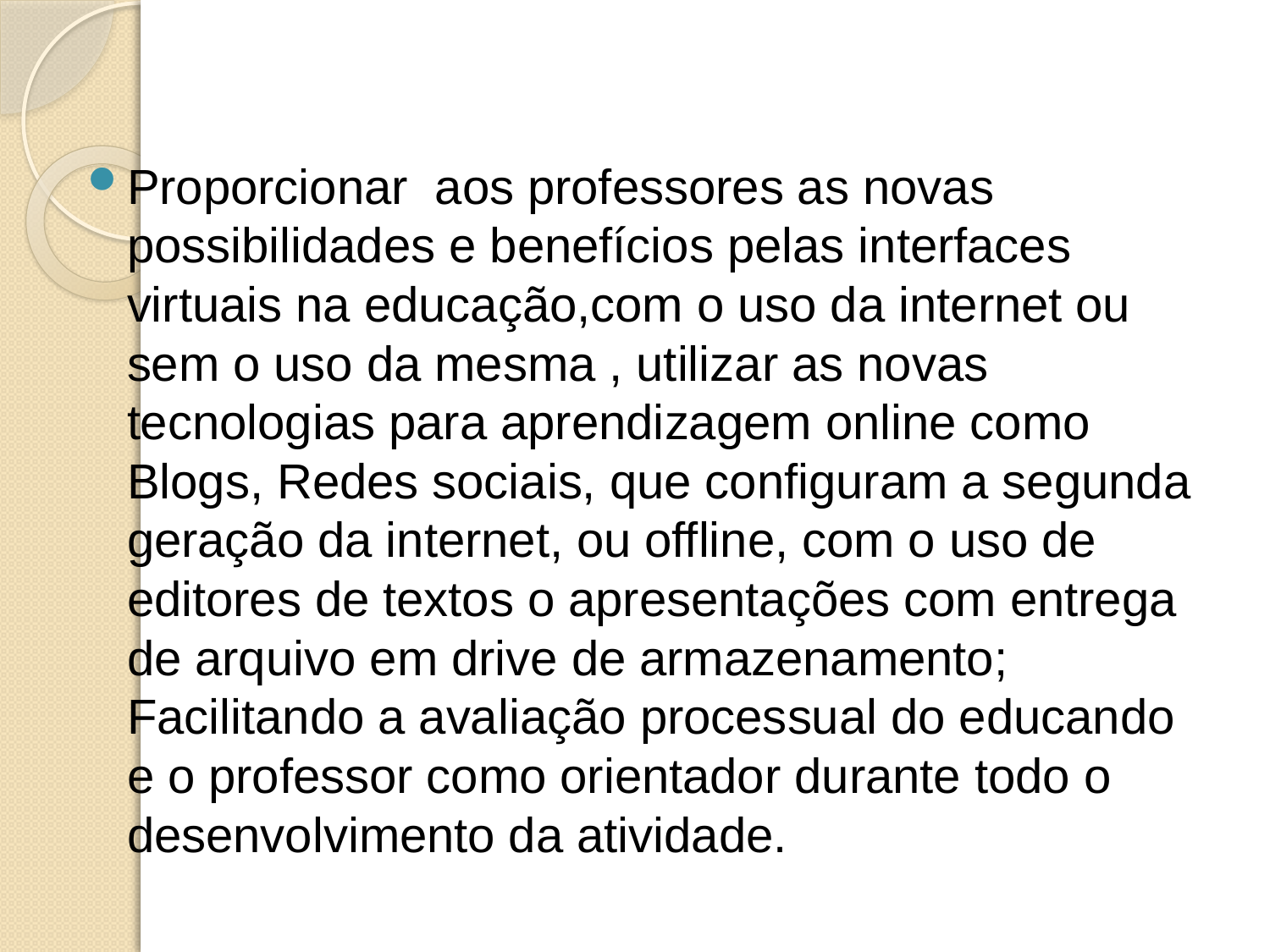

#
Proporcionar  aos professores as novas possibilidades e benefícios pelas interfaces virtuais na educação,com o uso da internet ou sem o uso da mesma , utilizar as novas tecnologias para aprendizagem online como Blogs, Redes sociais, que configuram a segunda geração da internet, ou offline, com o uso de editores de textos o apresentações com entrega de arquivo em drive de armazenamento;  Facilitando a avaliação processual do educando e o professor como orientador durante todo o desenvolvimento da atividade.